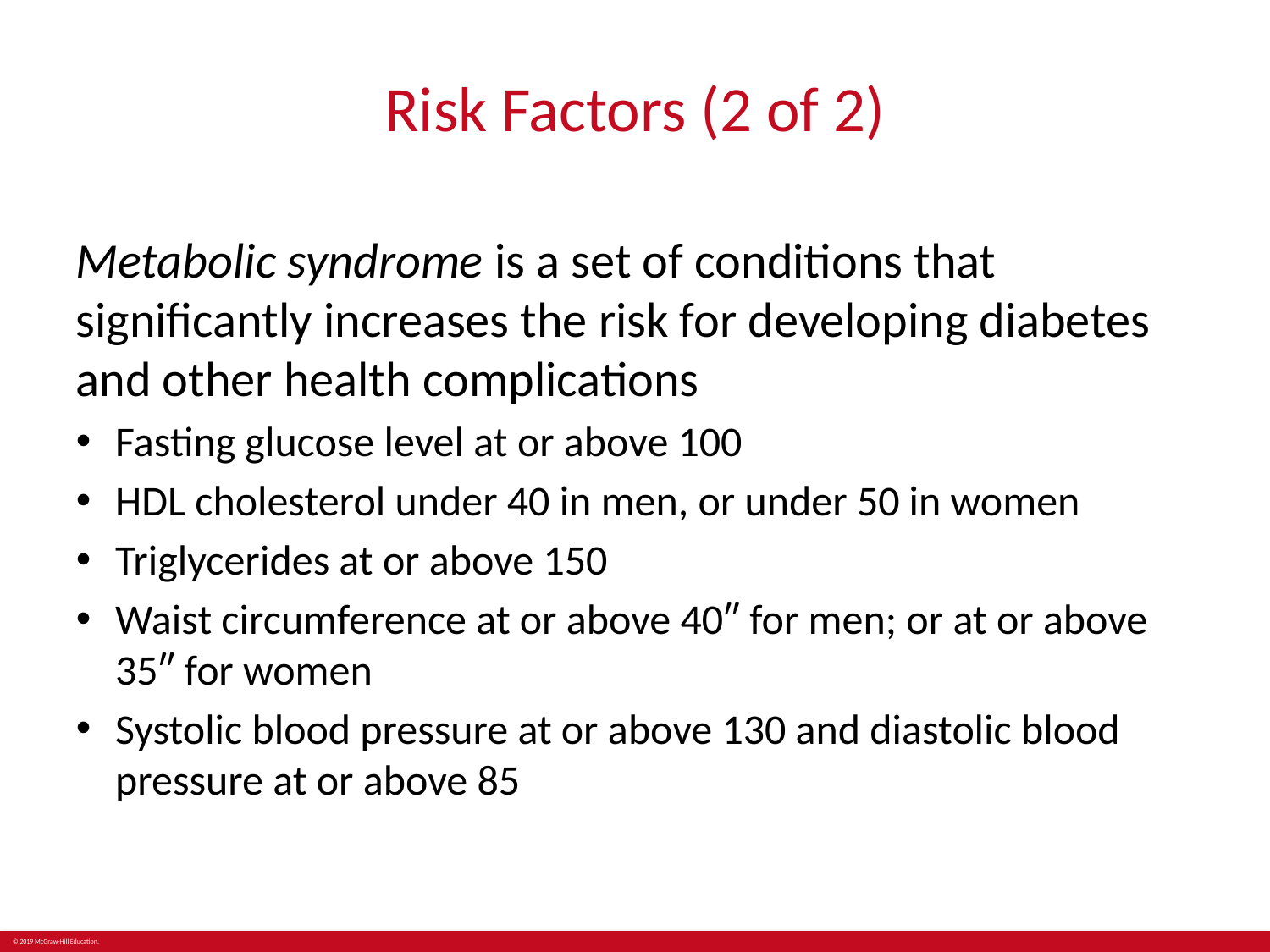

# Risk Factors (2 of 2)
Metabolic syndrome is a set of conditions that significantly increases the risk for developing diabetes and other health complications
Fasting glucose level at or above 100
HDL cholesterol under 40 in men, or under 50 in women
Triglycerides at or above 150
Waist circumference at or above 40″ for men; or at or above 35″ for women
Systolic blood pressure at or above 130 and diastolic blood pressure at or above 85